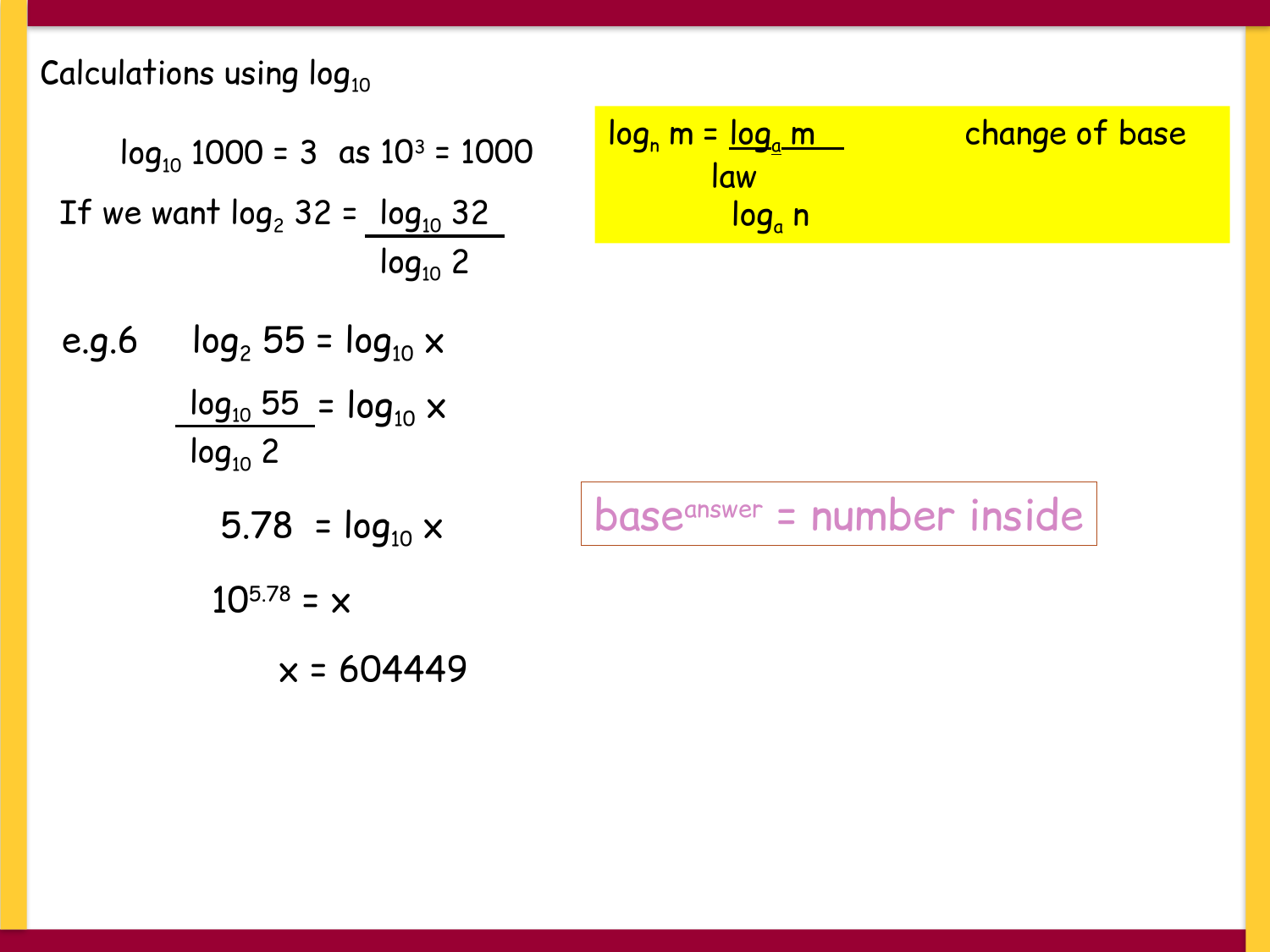

Calculations using log10
logn m = loga m   	change of base law
             loga n
as 103 = 1000
log10 1000 = 3
If we want log2 32 =
log10 32
log10 2
e.g.6     log2 55 = log10 x
log10 55
= log10 x
log10 2
baseanswer = number inside
5.78  = log10 x
105.78 = x
x = 604449